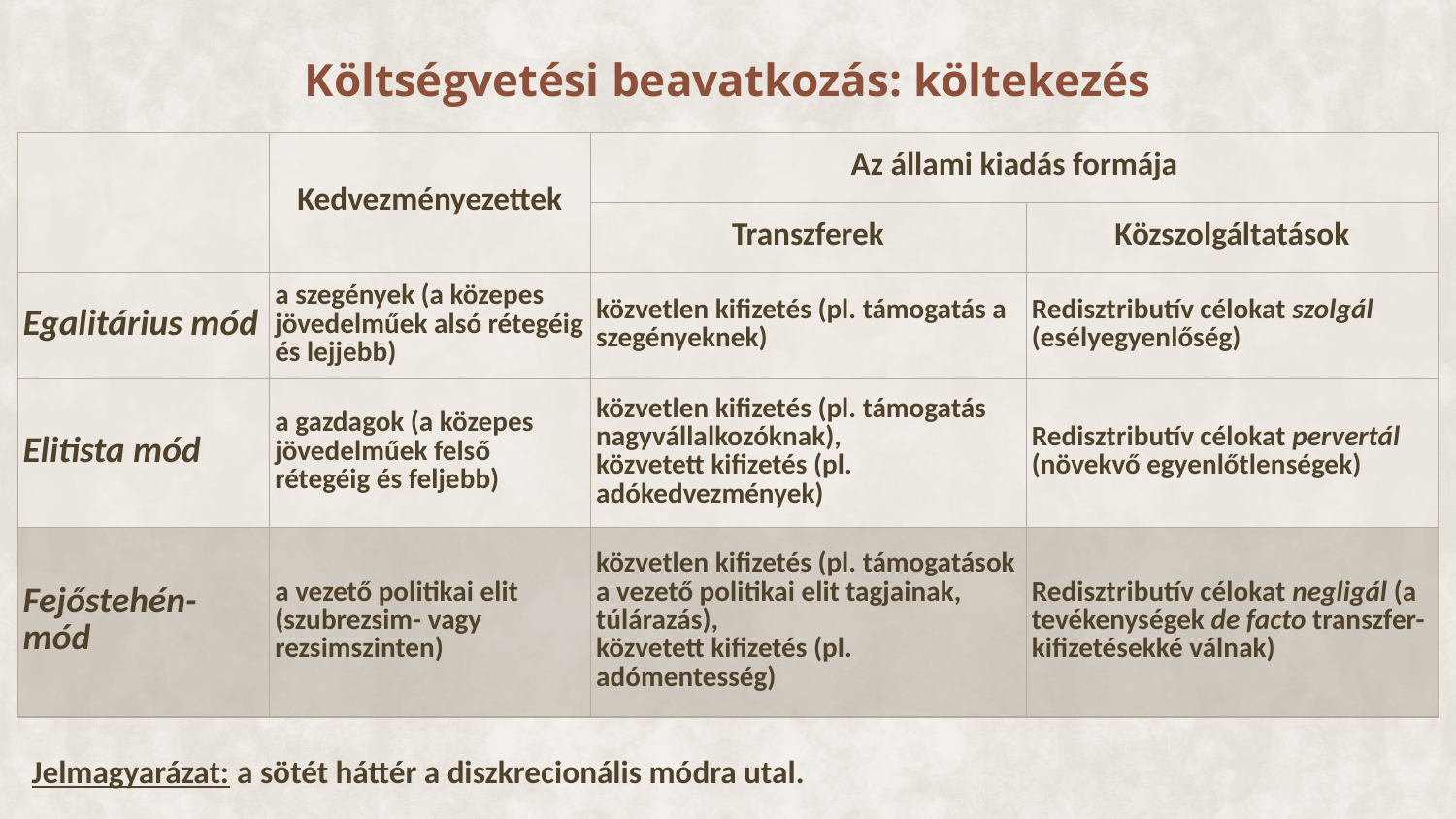

# Költségvetési beavatkozás: költekezés
|  | Kedvezményezettek | Az állami kiadás formája |  |
| --- | --- | --- | --- |
|  |  | Transzferek | Közszolgáltatások |
| Egalitárius mód | a szegények (a közepes jövedelműek alsó rétegéig és lejjebb) | közvetlen kifizetés (pl. támogatás a szegényeknek) | Redisztributív célokat szolgál (esélyegyenlőség) |
| Elitista mód | a gazdagok (a közepes jövedelműek felső rétegéig és feljebb) | közvetlen kifizetés (pl. támogatás nagyvállalkozóknak), közvetett kifizetés (pl. adókedvezmények) | Redisztributív célokat pervertál (növekvő egyenlőtlenségek) |
| Fejőstehén-mód | a vezető politikai elit (szubrezsim- vagy rezsimszinten) | közvetlen kifizetés (pl. támogatások a vezető politikai elit tagjainak, túlárazás), közvetett kifizetés (pl. adómentesség) | Redisztributív célokat negligál (a tevékenységek de facto transzfer-kifizetésekké válnak) |
Jelmagyarázat: a sötét háttér a diszkrecionális módra utal.